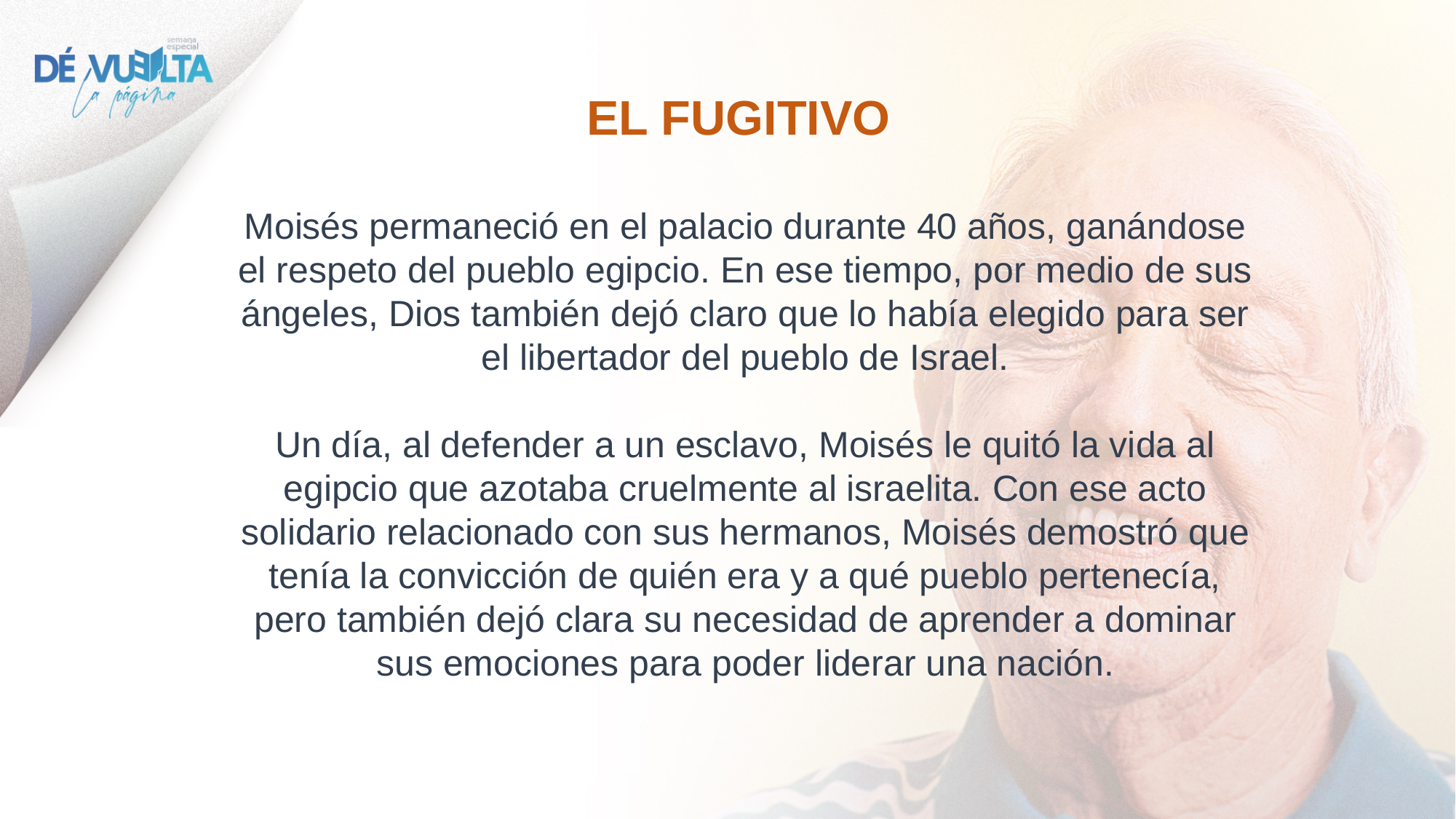

EL FUGITIVO

Moisés permaneció en el palacio durante 40 años, ganándose el respeto del pueblo egipcio. En ese tiempo, por medio de sus ángeles, Dios también dejó claro que lo había elegido para ser el libertador del pueblo de Israel.

Un día, al defender a un esclavo, Moisés le quitó la vida al egipcio que azotaba cruelmente al israelita. Con ese acto solidario relacionado con sus hermanos, Moisés demostró que tenía la convicción de quién era y a qué pueblo pertenecía, pero también dejó clara su necesidad de aprender a dominar sus emociones para poder liderar una nación.